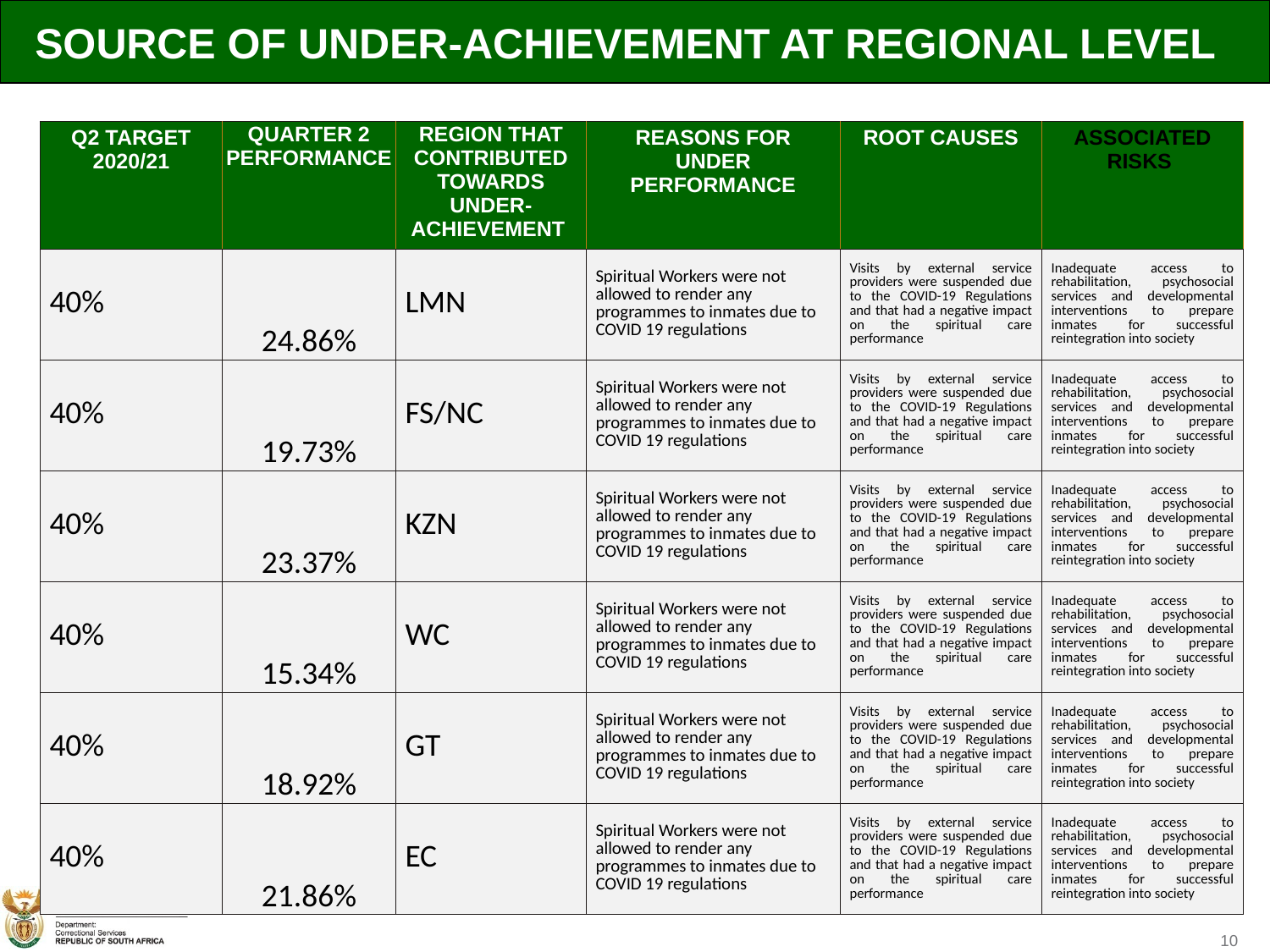

SOURCE OF UNDER-ACHIEVEMENT AT REGIONAL LEVEL
| Q2 TARGET 2020/21 | QUARTER 2 PERFORMANCE | REGION THAT CONTRIBUTED TOWARDS UNDER-ACHIEVEMENT | REASONS FOR UNDER PERFORMANCE | ROOT CAUSES | ASSOCIATED RISKS |
| --- | --- | --- | --- | --- | --- |
| 40% | 24.86% | LMN | Spiritual Workers were not allowed to render any programmes to inmates due to COVID 19 regulations | Visits by external service providers were suspended due to the COVID-19 Regulations and that had a negative impact on the spiritual care performance | Inadequate access to rehabilitation, psychosocial services and developmental interventions to prepare inmates for successful reintegration into society |
| 40% | 19.73% | FS/NC | Spiritual Workers were not allowed to render any programmes to inmates due to COVID 19 regulations | Visits by external service providers were suspended due to the COVID-19 Regulations and that had a negative impact on the spiritual care performance | Inadequate access to rehabilitation, psychosocial services and developmental interventions to prepare inmates for successful reintegration into society |
| 40% | 23.37% | KZN | Spiritual Workers were not allowed to render any programmes to inmates due to COVID 19 regulations | Visits by external service providers were suspended due to the COVID-19 Regulations and that had a negative impact on the spiritual care performance | Inadequate access to rehabilitation, psychosocial services and developmental interventions to prepare inmates for successful reintegration into society |
| 40% | 15.34% | WC | Spiritual Workers were not allowed to render any programmes to inmates due to COVID 19 regulations | Visits by external service providers were suspended due to the COVID-19 Regulations and that had a negative impact on the spiritual care performance | Inadequate access to rehabilitation, psychosocial services and developmental interventions to prepare inmates for successful reintegration into society |
| 40% | 18.92% | GT | Spiritual Workers were not allowed to render any programmes to inmates due to COVID 19 regulations | Visits by external service providers were suspended due to the COVID-19 Regulations and that had a negative impact on the spiritual care performance | Inadequate access to rehabilitation, psychosocial services and developmental interventions to prepare inmates for successful reintegration into society |
| 40% | 21.86% | EC | Spiritual Workers were not allowed to render any programmes to inmates due to COVID 19 regulations | Visits by external service providers were suspended due to the COVID-19 Regulations and that had a negative impact on the spiritual care performance | Inadequate access to rehabilitation, psychosocial services and developmental interventions to prepare inmates for successful reintegration into society |